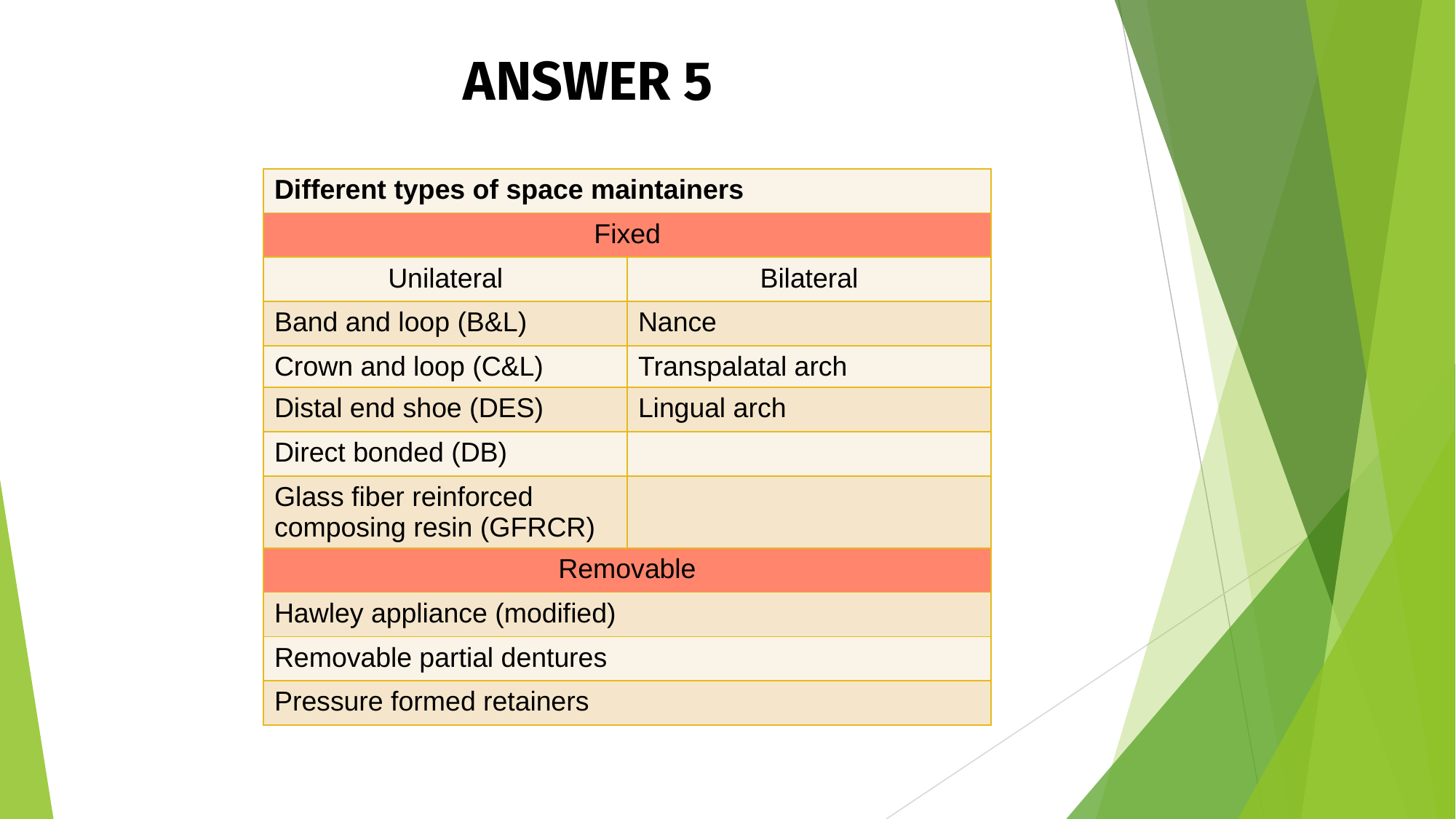

ANSWER 5
| Different types of space maintainers |  |
| --- | --- |
| Fixed |  |
| Unilateral | Bilateral |
| Band and loop (B&L) | Nance |
| Crown and loop (C&L) | Transpalatal arch |
| Distal end shoe (DES) | Lingual arch |
| Direct bonded (DB) |  |
| Glass fiber reinforced composing resin (GFRCR) |  |
| Removable |  |
| Hawley appliance (modified) |  |
| Removable partial dentures |  |
| Pressure formed retainers |  |